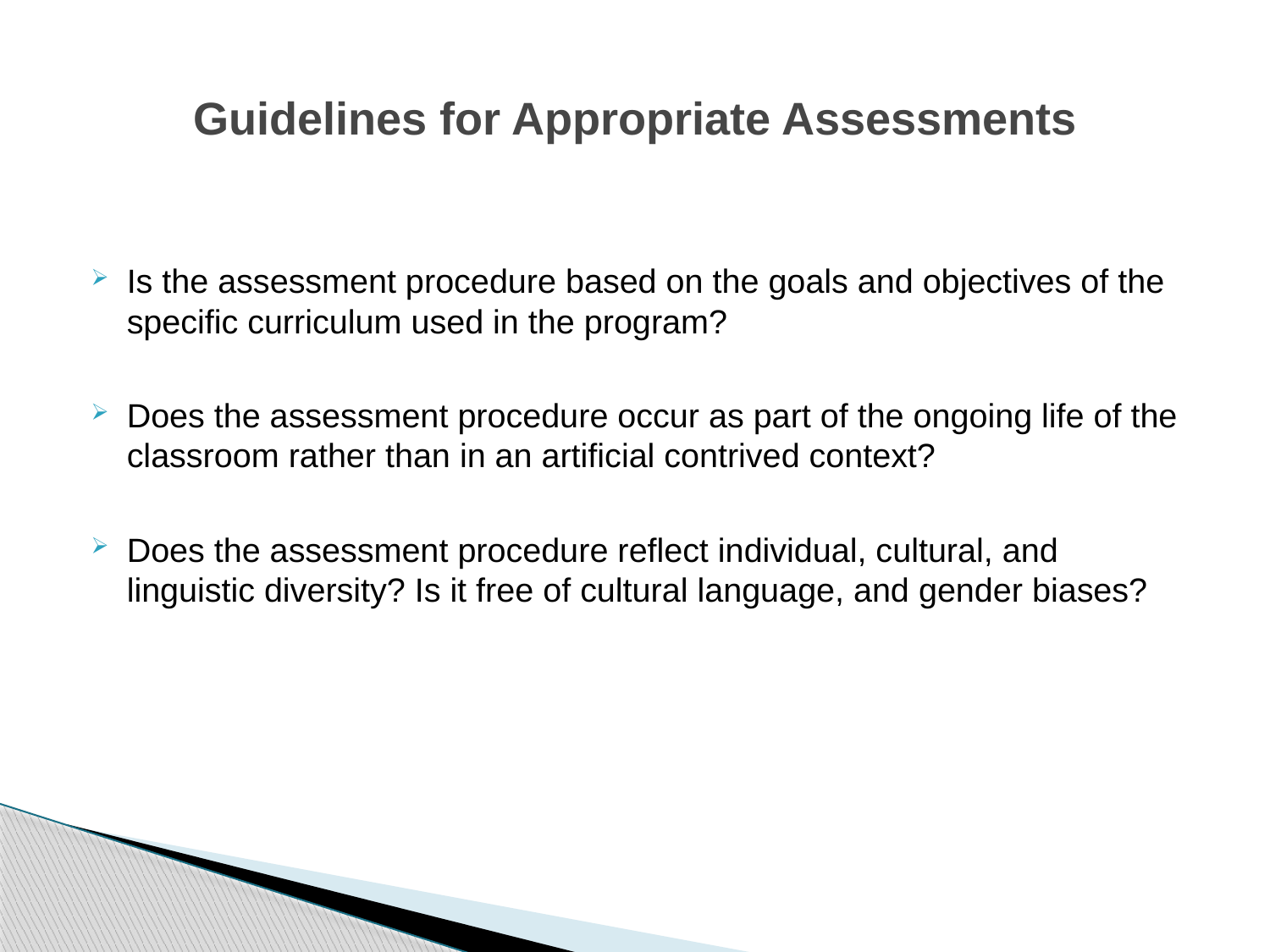

# Guidelines for Appropriate Assessments
Is the assessment procedure based on the goals and objectives of the specific curriculum used in the program?

Does the assessment procedure occur as part of the ongoing life of the classroom rather than in an artificial contrived context?

Does the assessment procedure reflect individual, cultural, and linguistic diversity? Is it free of cultural language, and gender biases?